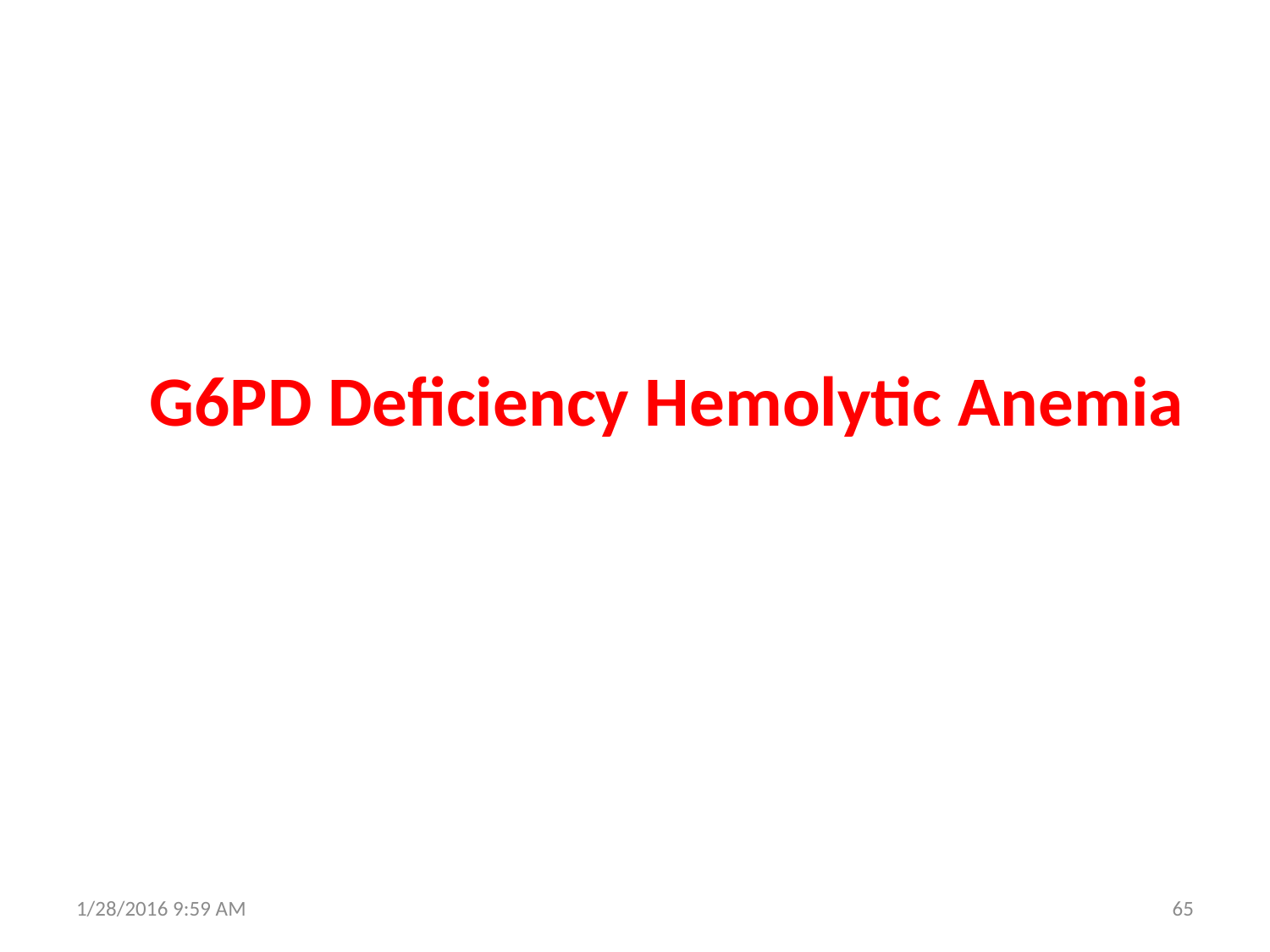

# G6PD Deficiency Hemolytic Anemia

1/28/2016 9:59 AM
65